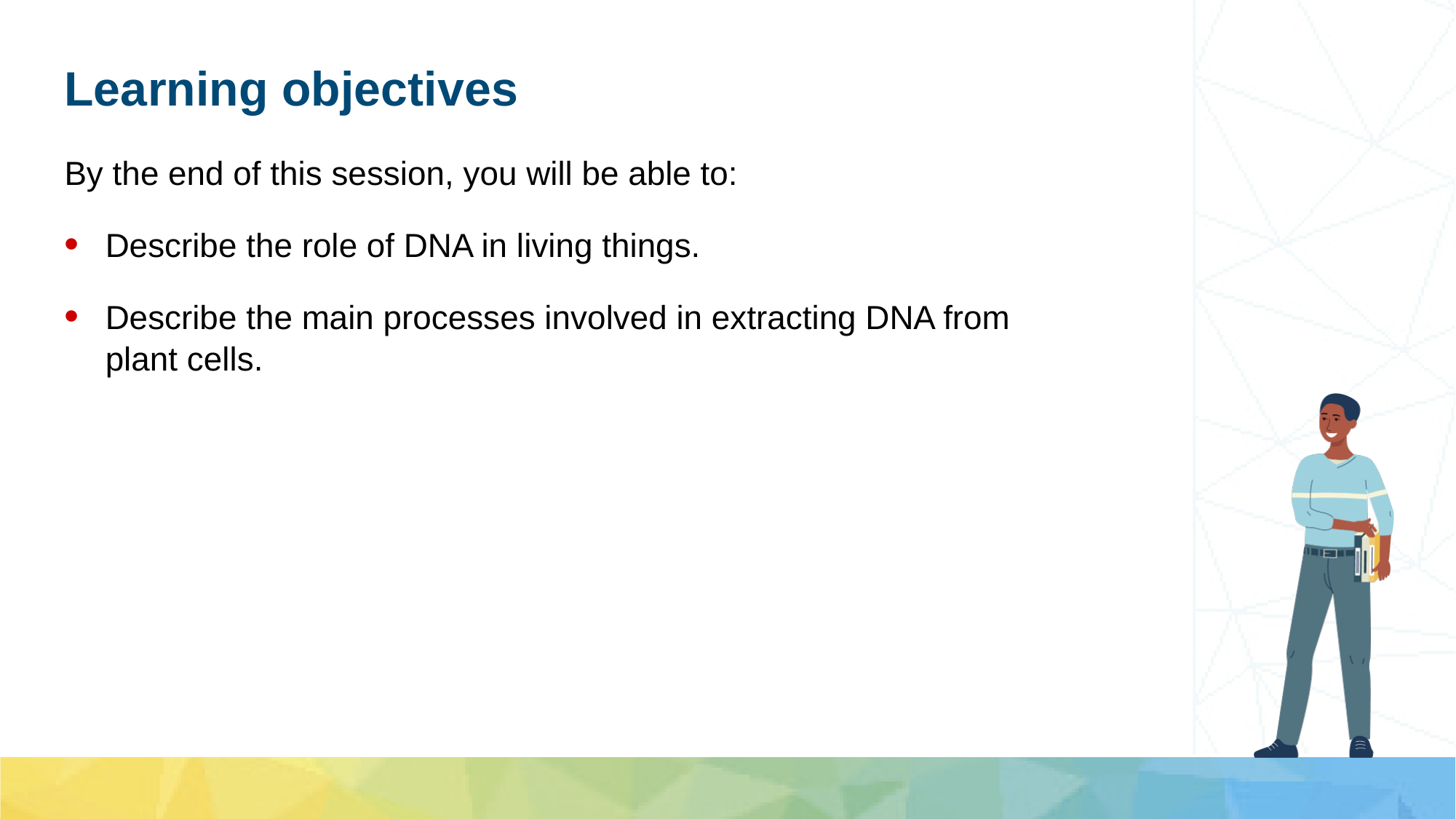

# Learning objectives
By the end of this session, you will be able to:
Describe the role of DNA in living things.
Describe the main processes involved in extracting DNA from plant cells.